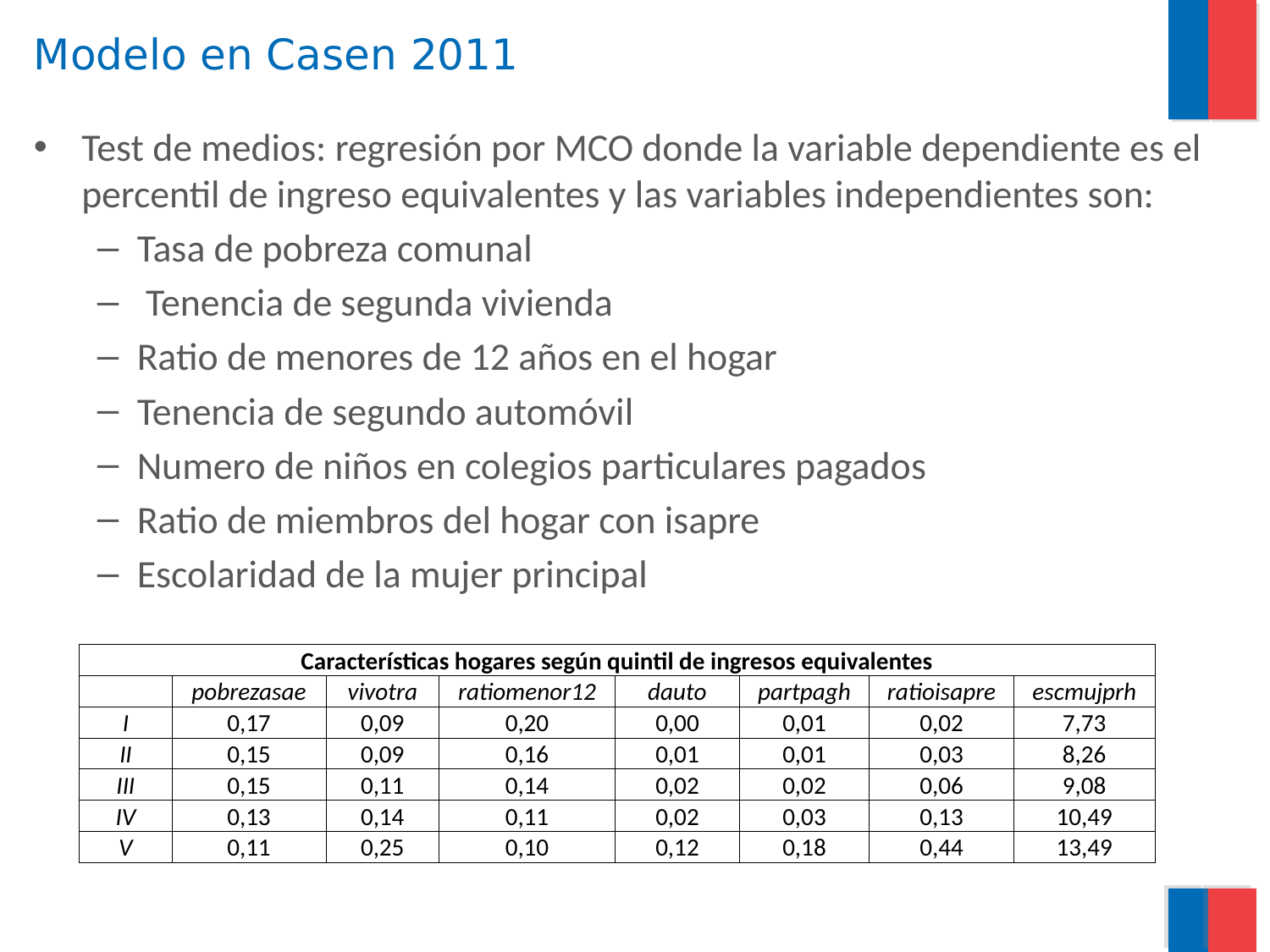

# Modelo en Casen 2011
Test de medios: regresión por MCO donde la variable dependiente es el percentil de ingreso equivalentes y las variables independientes son:
Tasa de pobreza comunal
 Tenencia de segunda vivienda
Ratio de menores de 12 años en el hogar
Tenencia de segundo automóvil
Numero de niños en colegios particulares pagados
Ratio de miembros del hogar con isapre
Escolaridad de la mujer principal

| Características hogares según quintil de ingresos equivalentes |  |  |  |  |  |  |  |
| --- | --- | --- | --- | --- | --- | --- | --- |
|  | pobrezasae | vivotra | ratiomenor12 | dauto | partpagh | ratioisapre | escmujprh |
| I | 0,17 | 0,09 | 0,20 | 0,00 | 0,01 | 0,02 | 7,73 |
| II | 0,15 | 0,09 | 0,16 | 0,01 | 0,01 | 0,03 | 8,26 |
| III | 0,15 | 0,11 | 0,14 | 0,02 | 0,02 | 0,06 | 9,08 |
| IV | 0,13 | 0,14 | 0,11 | 0,02 | 0,03 | 0,13 | 10,49 |
| V | 0,11 | 0,25 | 0,10 | 0,12 | 0,18 | 0,44 | 13,49 |